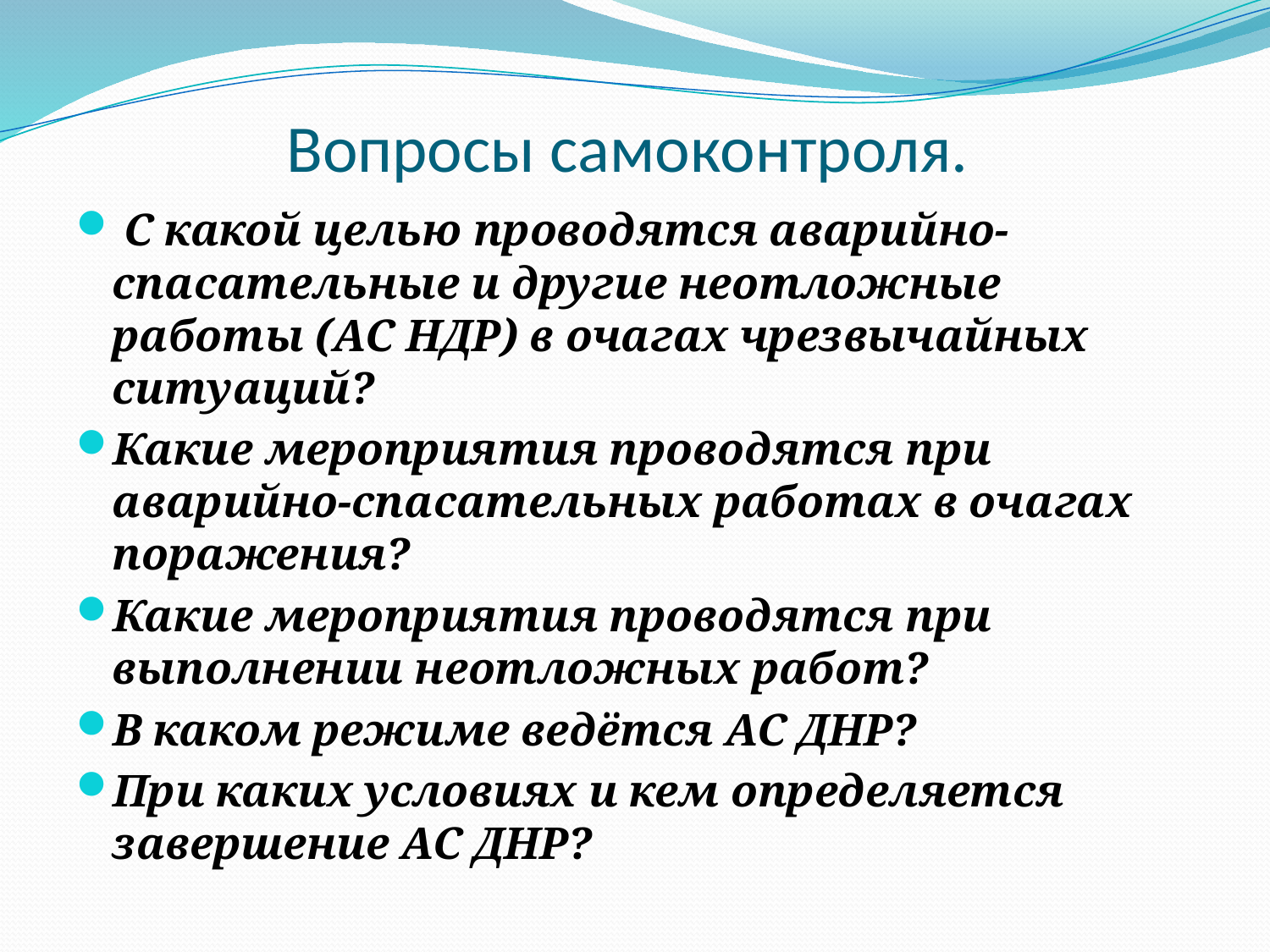

# Вопросы самоконтроля.
 С какой целью проводятся аварийно-спасательные и другие неотложные работы (АС НДР) в очагах чрезвычайных ситуаций?
Какие мероприятия проводятся при аварийно-спасательных работах в очагах поражения?
Какие мероприятия проводятся при выполнении неотложных работ?
В каком режиме ведётся АС ДНР?
При каких условиях и кем определяется завершение АС ДНР?